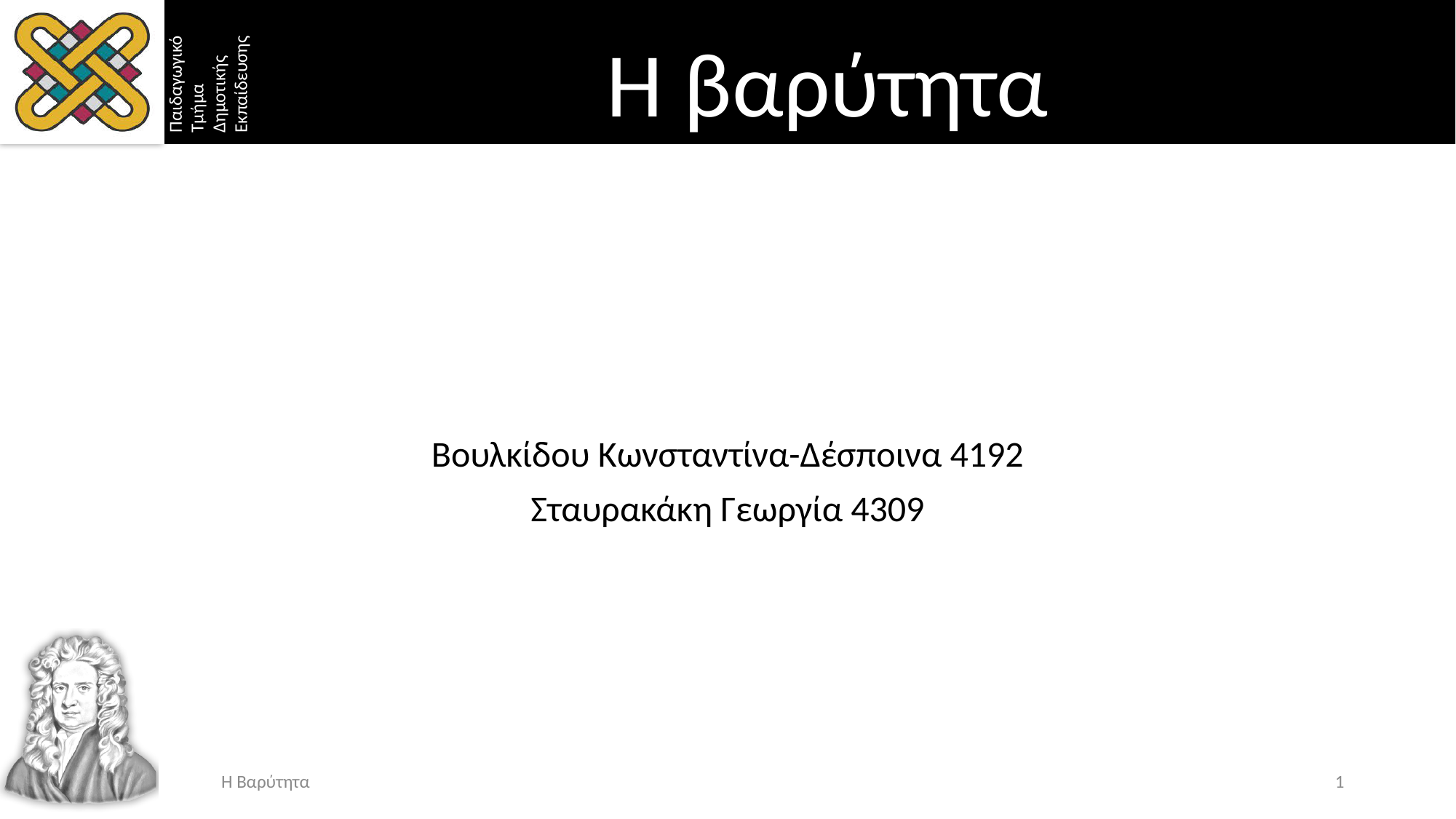

# Η βαρύτητα
Βουλκίδου Κωνσταντίνα-Δέσποινα 4192
Σταυρακάκη Γεωργία 4309
Η Βαρύτητα
1